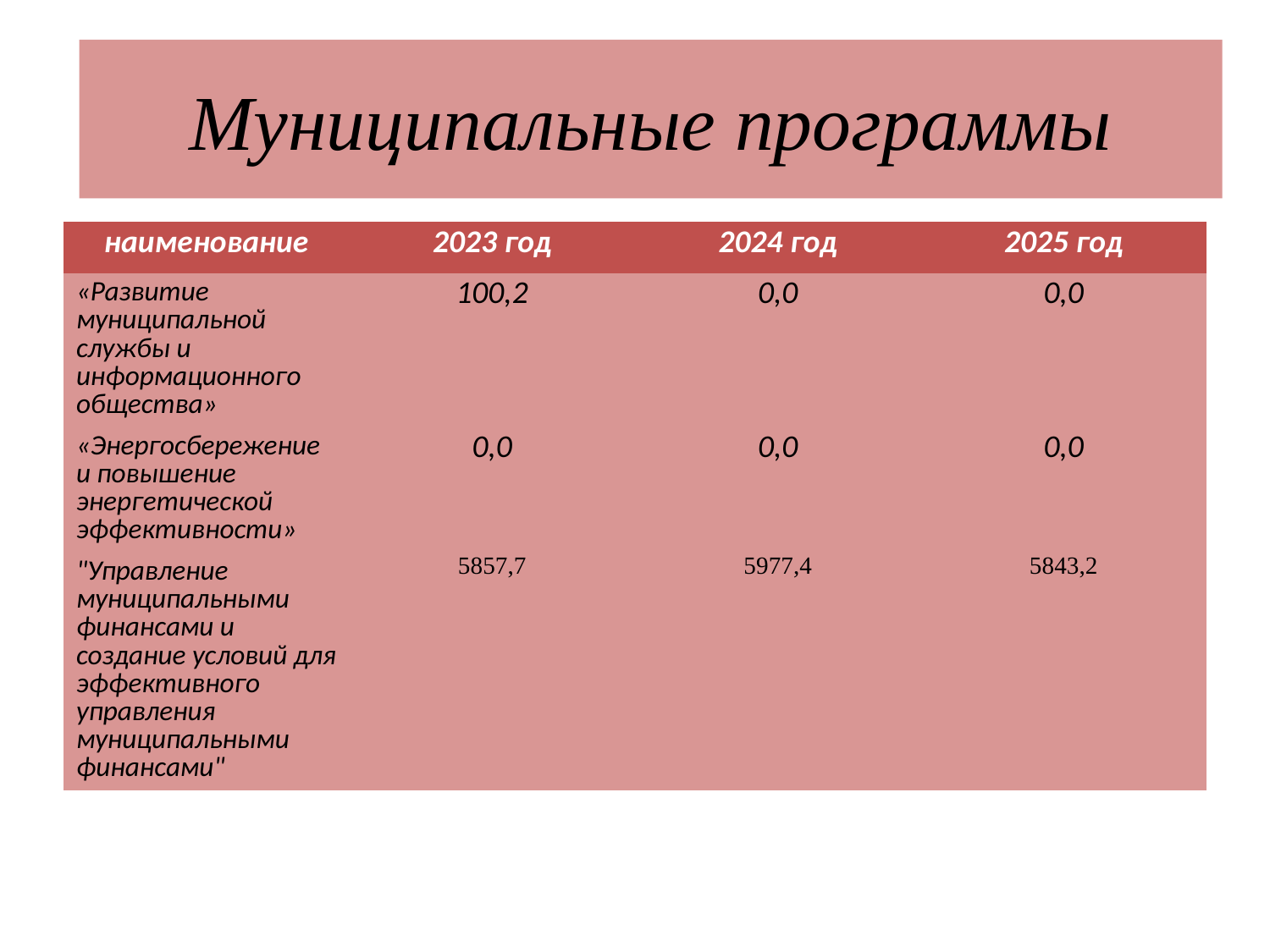

# Муниципальные программы
| наименование | 2023 год | 2024 год | 2025 год |
| --- | --- | --- | --- |
| «Развитие муниципальной службы и информационного общества» | 100,2 | 0,0 | 0,0 |
| «Энергосбережение и повышение энергетической эффективности» | 0,0 | 0,0 | 0,0 |
| "Управление муниципальными финансами и создание условий для эффективного управления муниципальными финансами" | 5857,7 | 5977,4 | 5843,2 |